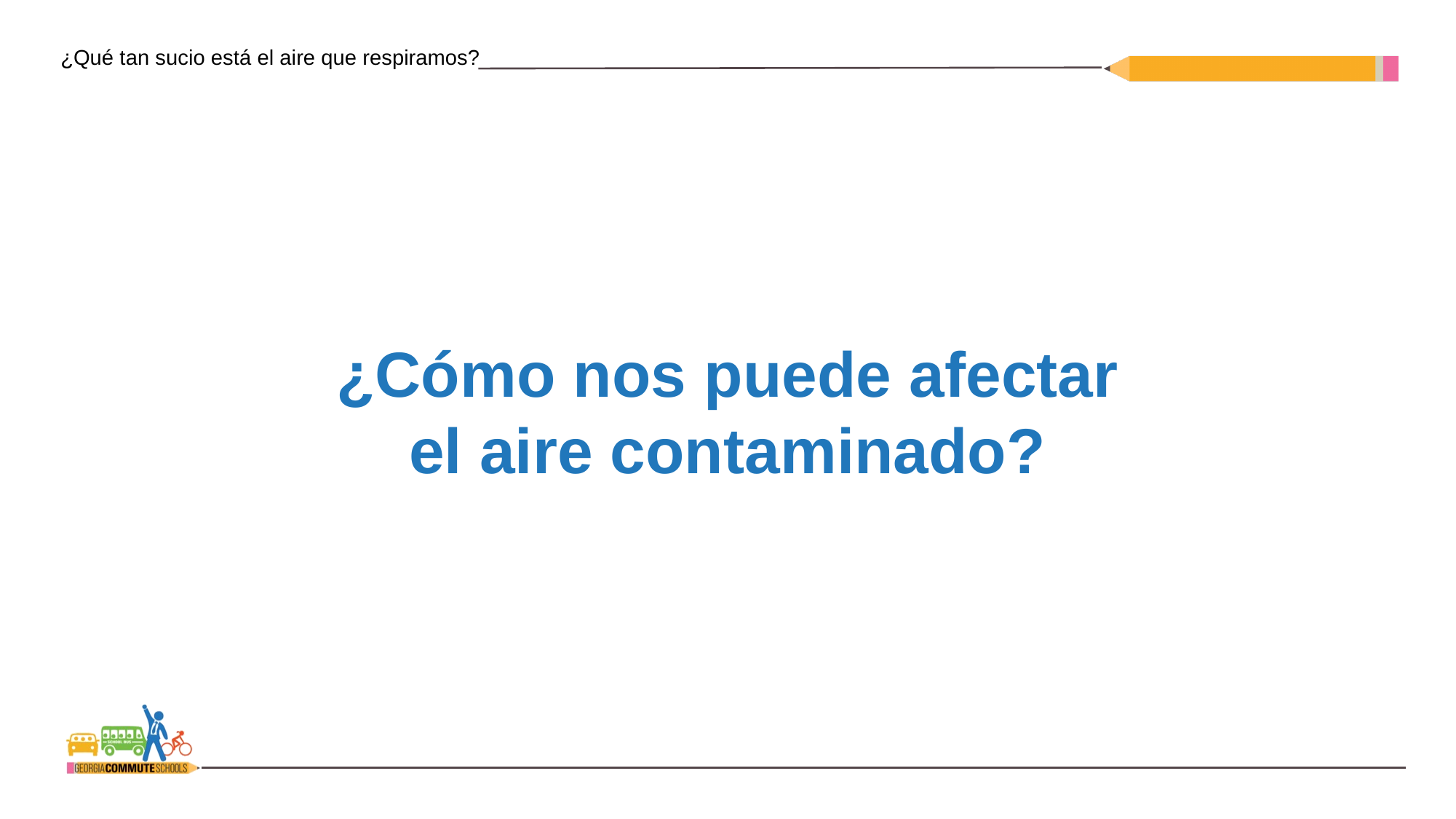

¿Cómo nos puede afectar el aire contaminado?